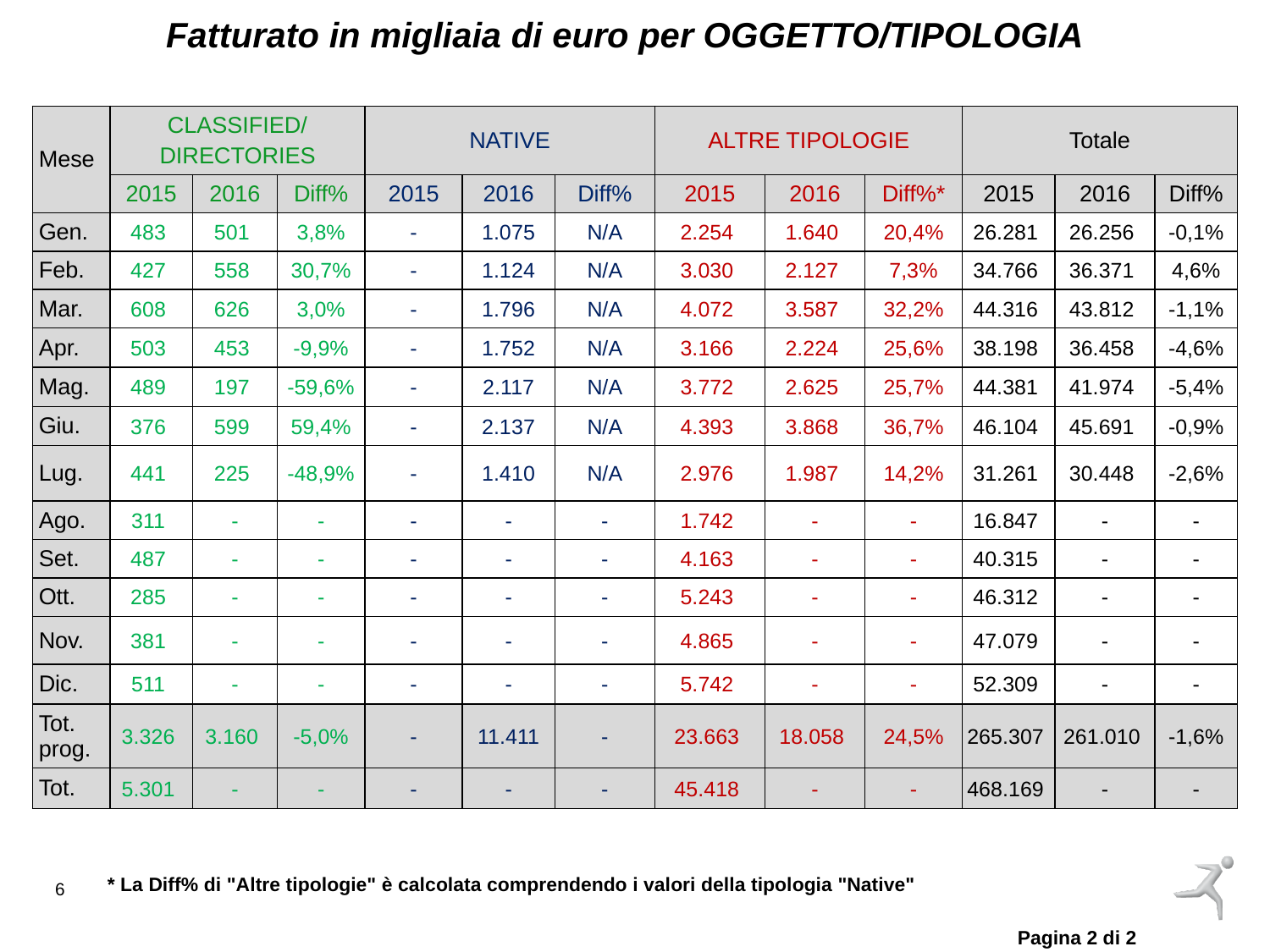

Fatturato in migliaia di euro per OGGETTO/TIPOLOGIA

| Mese | CLASSIFIED/ DIRECTORIES |  |  | NATIVE |  |  | ALTRE TIPOLOGIE |  |  | Totale |  |  |
| --- | --- | --- | --- | --- | --- | --- | --- | --- | --- | --- | --- | --- |
|  | 2015 | 2016 | Diff% | 2015 | 2016 | Diff% | 2015 | 2016 | Diff%\* | 2015 | 2016 | Diff% |
| Gen. | 483 | 501 | 3,8% | - | 1.075 | N/A | 2.254 | 1.640 | 20,4% | 26.281 | 26.256 | -0,1% |
| Feb. | 427 | 558 | 30,7% | - | 1.124 | N/A | 3.030 | 2.127 | 7,3% | 34.766 | 36.371 | 4,6% |
| Mar. | 608 | 626 | 3,0% | - | 1.796 | N/A | 4.072 | 3.587 | 32,2% | 44.316 | 43.812 | -1,1% |
| Apr. | 503 | 453 | -9,9% | - | 1.752 | N/A | 3.166 | 2.224 | 25,6% | 38.198 | 36.458 | -4,6% |
| Mag. | 489 | 197 | -59,6% | - | 2.117 | N/A | 3.772 | 2.625 | 25,7% | 44.381 | 41.974 | -5,4% |
| Giu. | 376 | 599 | 59,4% | - | 2.137 | N/A | 4.393 | 3.868 | 36,7% | 46.104 | 45.691 | -0,9% |
| Lug. | 441 | 225 | -48,9% | - | 1.410 | N/A | 2.976 | 1.987 | 14,2% | 31.261 | 30.448 | -2,6% |
| Ago. | 311 | - | - | - | - | - | 1.742 | - | - | 16.847 | - | - |
| Set. | 487 | - | - | - | - | - | 4.163 | - | - | 40.315 | - | - |
| Ott. | 285 | - | - | - | - | - | 5.243 | - | - | 46.312 | - | - |
| Nov. | 381 | - | - | - | - | - | 4.865 | - | - | 47.079 | - | - |
| Dic. | 511 | - | - | - | - | - | 5.742 | - | - | 52.309 | - | - |
| Tot. prog. | 3.326 | 3.160 | -5,0% | - | 11.411 | - | 23.663 | 18.058 | 24,5% | 265.307 | 261.010 | -1,6% |
| Tot. | 5.301 | - | - | - | - | - | 45.418 | - | - | 468.169 | - | - |
* La Diff% di "Altre tipologie" è calcolata comprendendo i valori della tipologia "Native"
Pagina 2 di 2